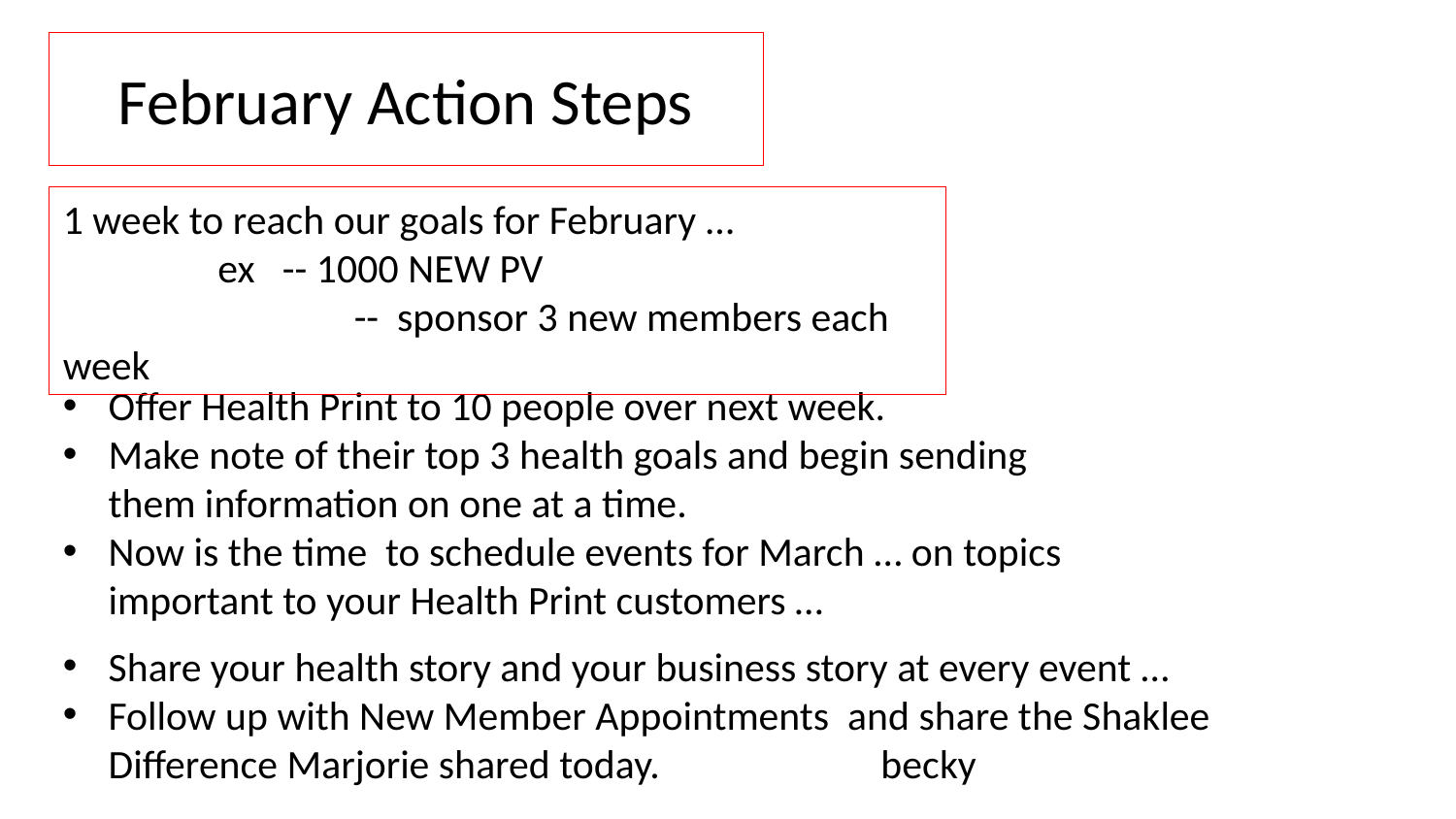

# February Action Steps
1 week to reach our goals for February …
	 ex   -- 1000 NEW PV
		--  sponsor 3 new members each week

Offer Health Print to 10 people over next week.
Make note of their top 3 health goals and begin sending them information on one at a time.
Now is the time  to schedule events for March … on topics important to your Health Print customers …
Share your health story and your business story at every event …
Follow up with New Member Appointments  and share the Shaklee Difference Marjorie shared today.                        becky